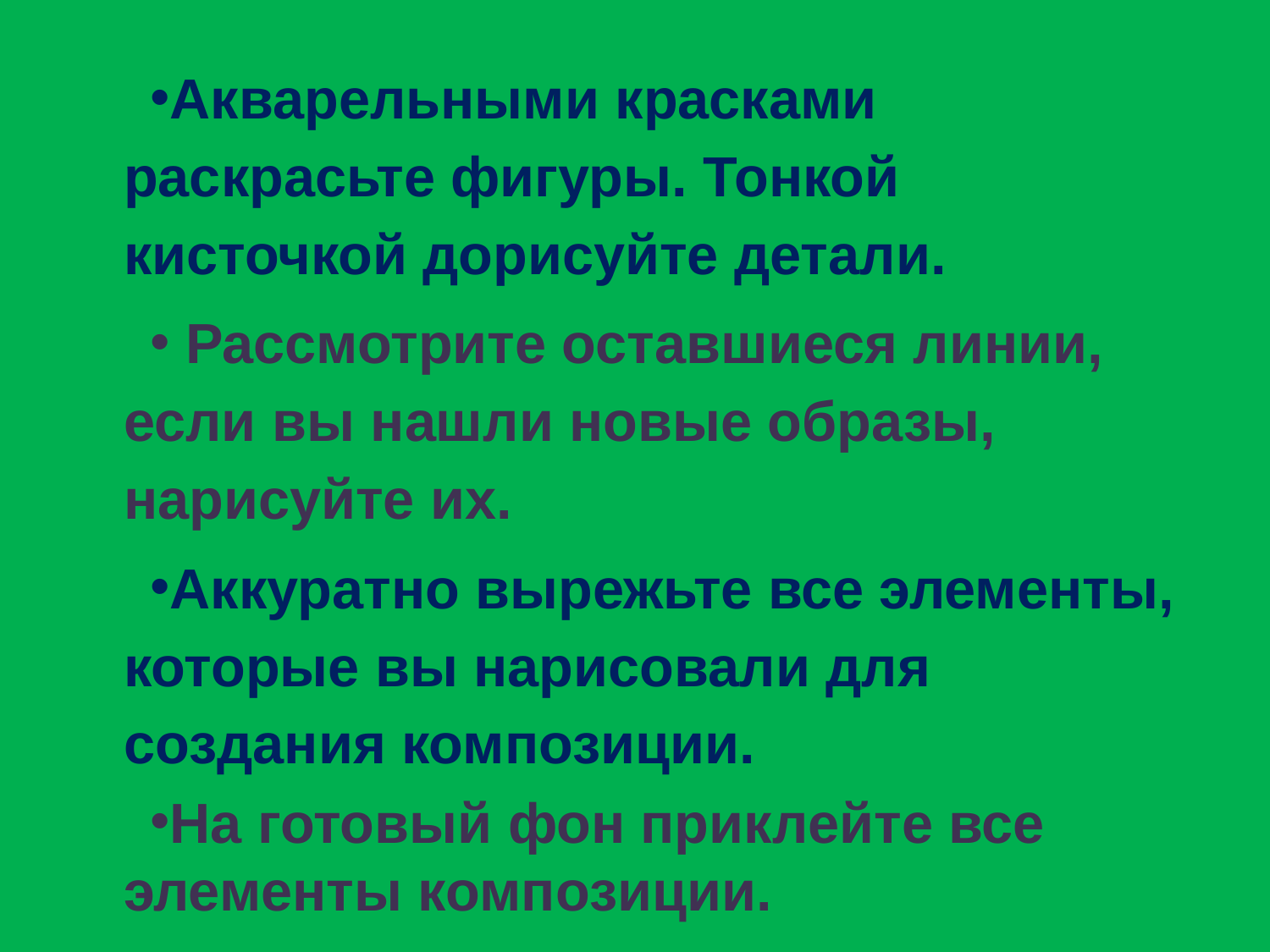

#
Акварельными красками раскрасьте фигуры. Тонкой кисточкой дорисуйте детали.
 Рассмотрите оставшиеся линии, если вы нашли новые образы, нарисуйте их.
Аккуратно вырежьте все элементы, которые вы нарисовали для создания композиции.
На готовый фон приклейте все элементы композиции.